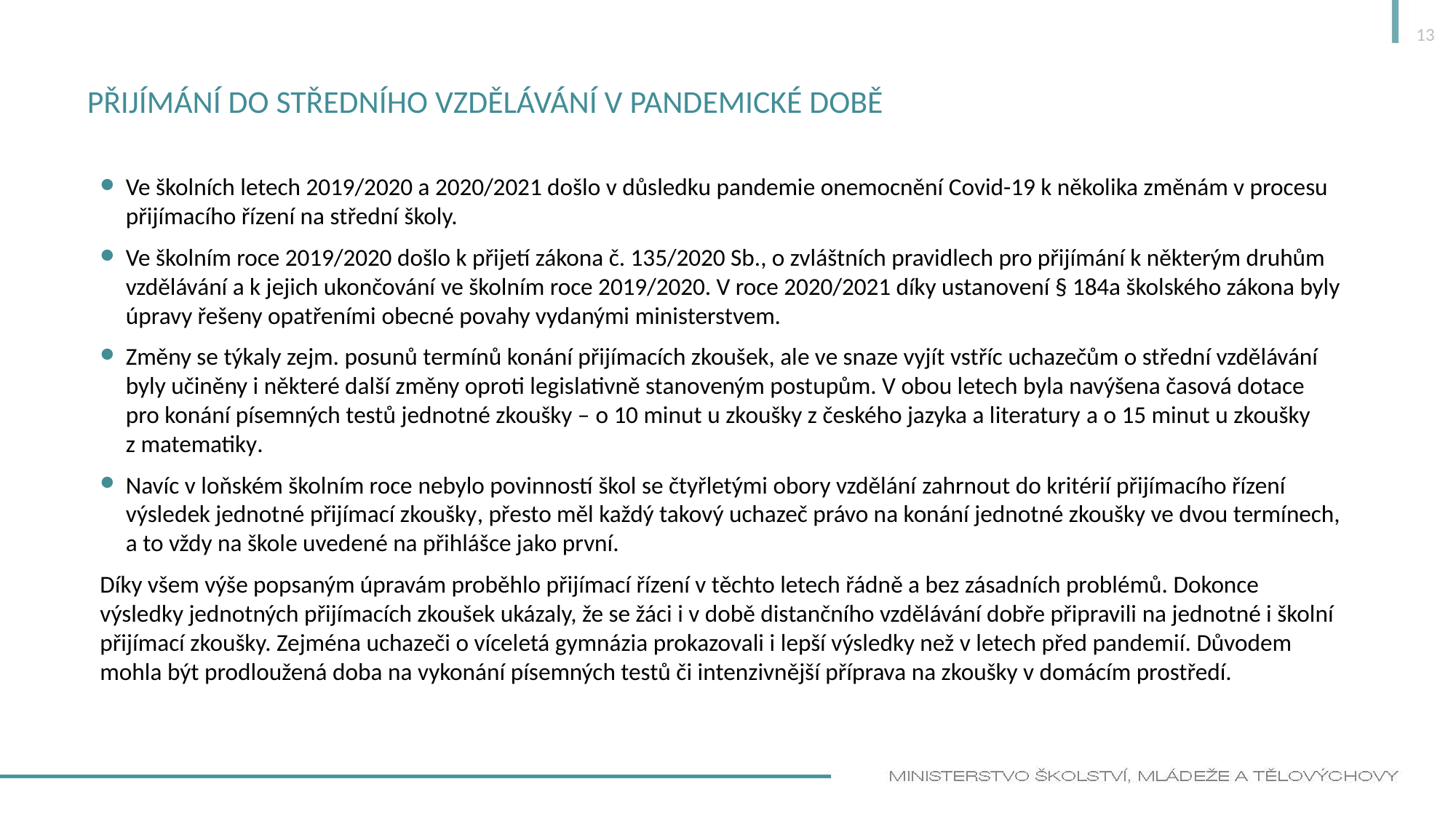

13
# Přijímání do středního vzdělávání v pandemické době
Ve školních letech 2019/2020 a 2020/2021 došlo v důsledku pandemie onemocnění Covid-19 k několika změnám v procesu přijímacího řízení na střední školy.
Ve školním roce 2019/2020 došlo k přijetí zákona č. 135/2020 Sb., o zvláštních pravidlech pro přijímání k některým druhům vzdělávání a k jejich ukončování ve školním roce 2019/2020. V roce 2020/2021 díky ustanovení § 184a školského zákona byly úpravy řešeny opatřeními obecné povahy vydanými ministerstvem.
Změny se týkaly zejm. posunů termínů konání přijímacích zkoušek, ale ve snaze vyjít vstříc uchazečům o střední vzdělávání byly učiněny i některé další změny oproti legislativně stanoveným postupům. V obou letech byla navýšena časová dotace pro konání písemných testů jednotné zkoušky – o 10 minut u zkoušky z českého jazyka a literatury a o 15 minut u zkoušky z matematiky.
Navíc v loňském školním roce nebylo povinností škol se čtyřletými obory vzdělání zahrnout do kritérií přijímacího řízení výsledek jednotné přijímací zkoušky, přesto měl každý takový uchazeč právo na konání jednotné zkoušky ve dvou termínech, a to vždy na škole uvedené na přihlášce jako první.
Díky všem výše popsaným úpravám proběhlo přijímací řízení v těchto letech řádně a bez zásadních problémů. Dokonce výsledky jednotných přijímacích zkoušek ukázaly, že se žáci i v době distančního vzdělávání dobře připravili na jednotné i školní přijímací zkoušky. Zejména uchazeči o víceletá gymnázia prokazovali i lepší výsledky než v letech před pandemií. Důvodem mohla být prodloužená doba na vykonání písemných testů či intenzivnější příprava na zkoušky v domácím prostředí.